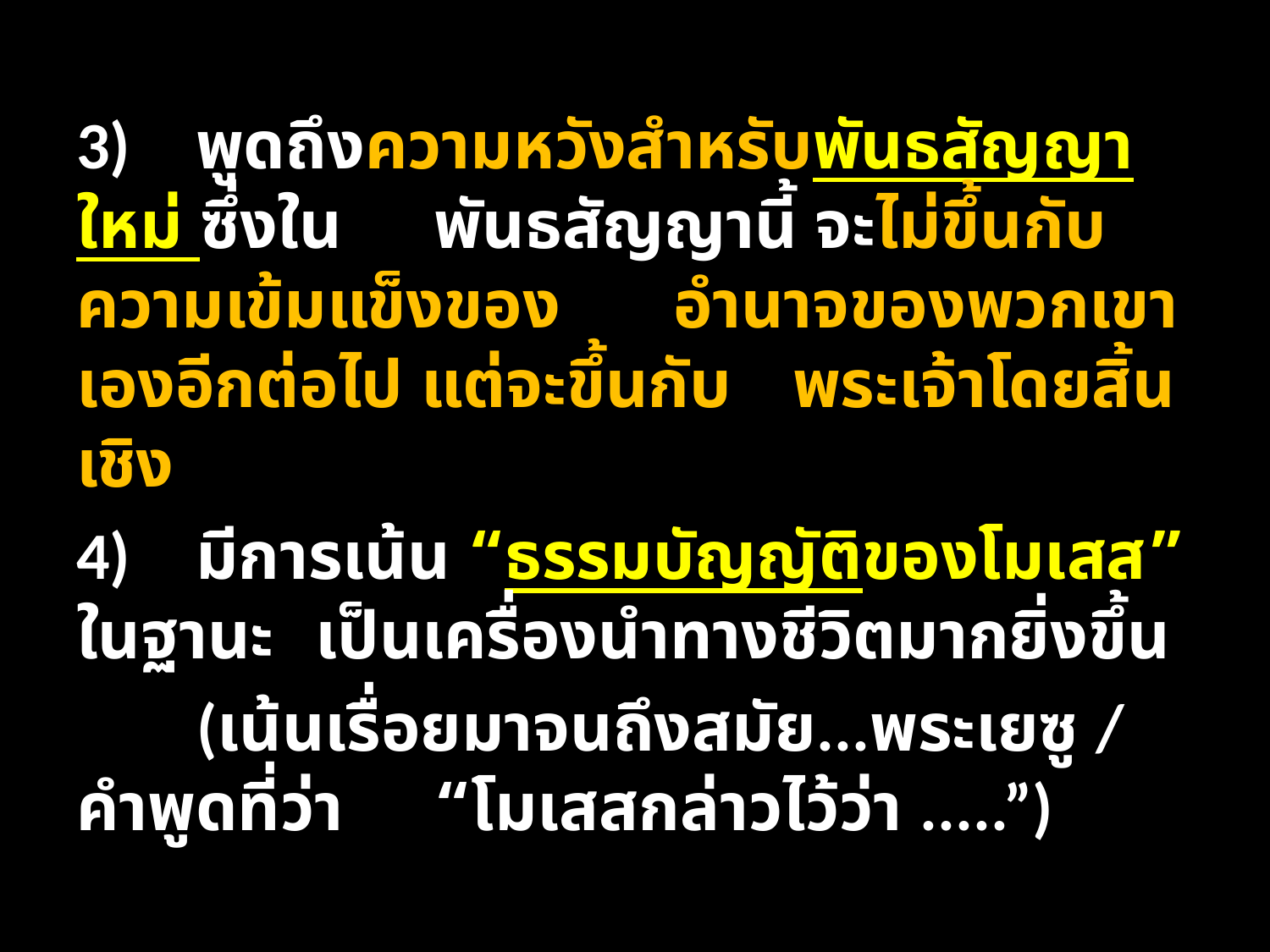

3)	พูดถึงความหวังสำหรับพันธสัญญาใหม่ ซึ่งใน	พันธสัญญานี้ จะไม่ขึ้นกับความเข้มแข็งของ	อำนาจของพวกเขาเองอีกต่อไป แต่จะขึ้นกับ	พระเจ้าโดยสิ้นเชิง
4)	มีการเน้น “ธรรมบัญญัติของโมเสส” ในฐานะ	เป็นเครื่องนำทางชีวิตมากยิ่งขึ้น
        (เน้นเรื่อยมาจนถึงสมัย...พระเยซู / คำพูดที่ว่า	“โมเสสกล่าวไว้ว่า .....”)